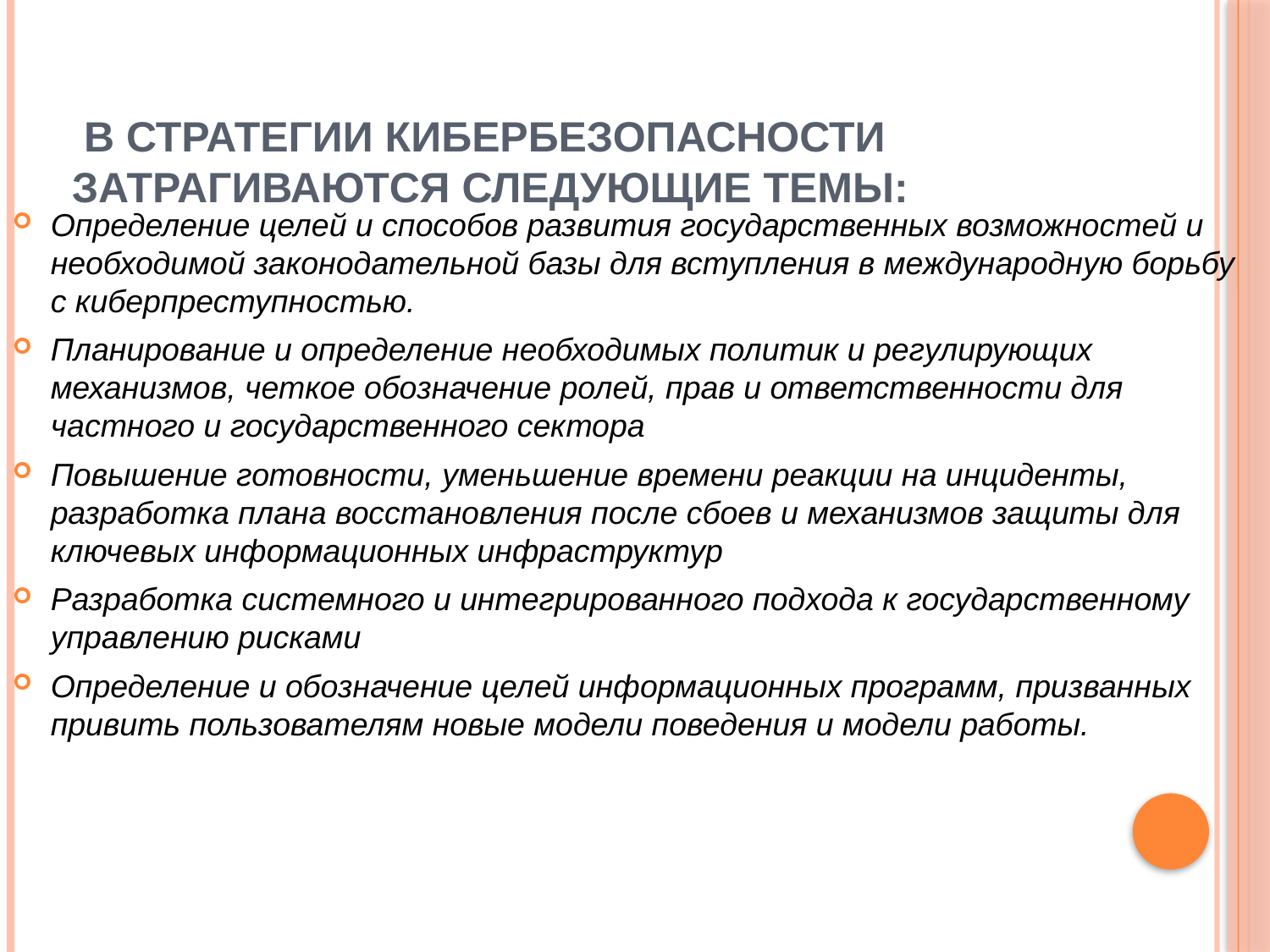

# В стратегии кибербезопасности затрагиваются следующие темы:
Определение целей и способов развития государственных возможностей и необходимой законодательной базы для вступления в международную борьбу с киберпреступностью.
Планирование и определение необходимых политик и регулирующих механизмов, четкое обозначение ролей, прав и ответственности для частного и государственного сектора
Повышение готовности, уменьшение времени реакции на инциденты, разработка плана восстановления после сбоев и механизмов защиты для ключевых информационных инфраструктур
Разработка системного и интегрированного подхода к государственному управлению рисками
Определение и обозначение целей информационных программ, призванных привить пользователям новые модели поведения и модели работы.